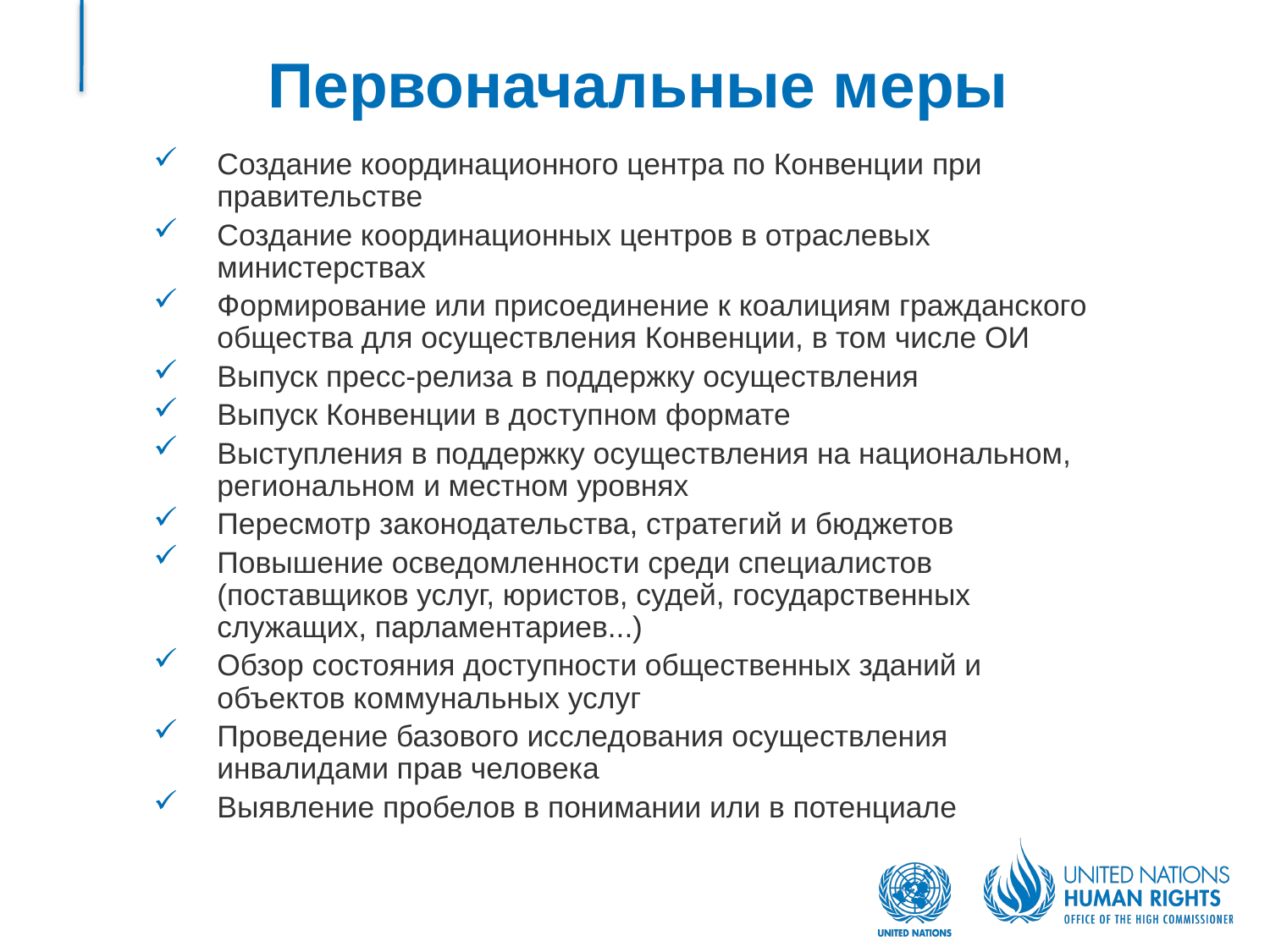

# Первоначальные меры
Создание координационного центра по Конвенции при правительстве
Создание координационных центров в отраслевых министерствах
Формирование или присоединение к коалициям гражданского общества для осуществления Конвенции, в том числе ОИ
Выпуск пресс-релиза в поддержку осуществления
Выпуск Конвенции в доступном формате
Выступления в поддержку осуществления на национальном, региональном и местном уровнях
Пересмотр законодательства, стратегий и бюджетов
Повышение осведомленности среди специалистов (поставщиков услуг, юристов, судей, государственных служащих, парламентариев...)
Обзор состояния доступности общественных зданий и объектов коммунальных услуг
Проведение базового исследования осуществления инвалидами прав человека
Выявление пробелов в понимании или в потенциале